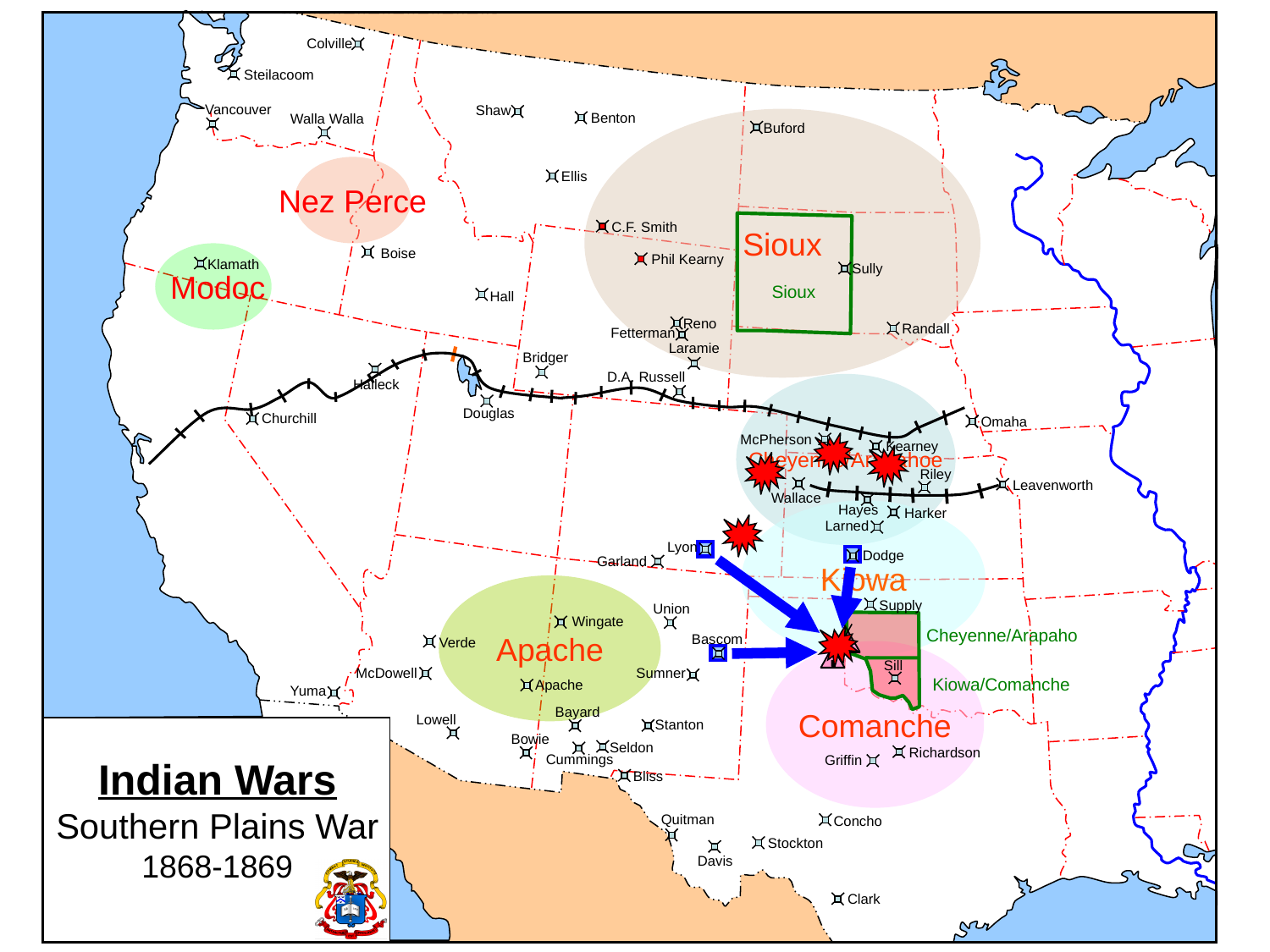

Colville

Steilacoom

Vancouver
Shaw
Benton
Walla Walla

Sioux

Buford

Nez Perce
Ellis

C.F. Smith

Boise
 Modoc
Phil Kearny

Klamath

Sully

Sioux
Hall

Reno

Fetterman

Randall

Laramie
Bridger

D.A. Russell

Halleck
Cheyenne/Arapahoe

Douglas

Churchill

Omaha

McPherson

Kearney

Riley
Leavenworth

Wallace

Hayes
Harker
Kiowa

Larned

Lyon
Dodge

Garland

Apache
Supply
Union

Wingate

Cheyenne/Arapaho

Bascom

Verde

Comanche

Sill

McDowell
Sumner

Kiowa/Comanche

Apache

Yuma

Bayard
Lowell
Stanton

Bowie

Seldon
Richardson

Cummings
Griffin

Indian Wars
Southern Plains War
1868-1869

Bliss

Quitman
Concho

Stockton

Davis
Clark